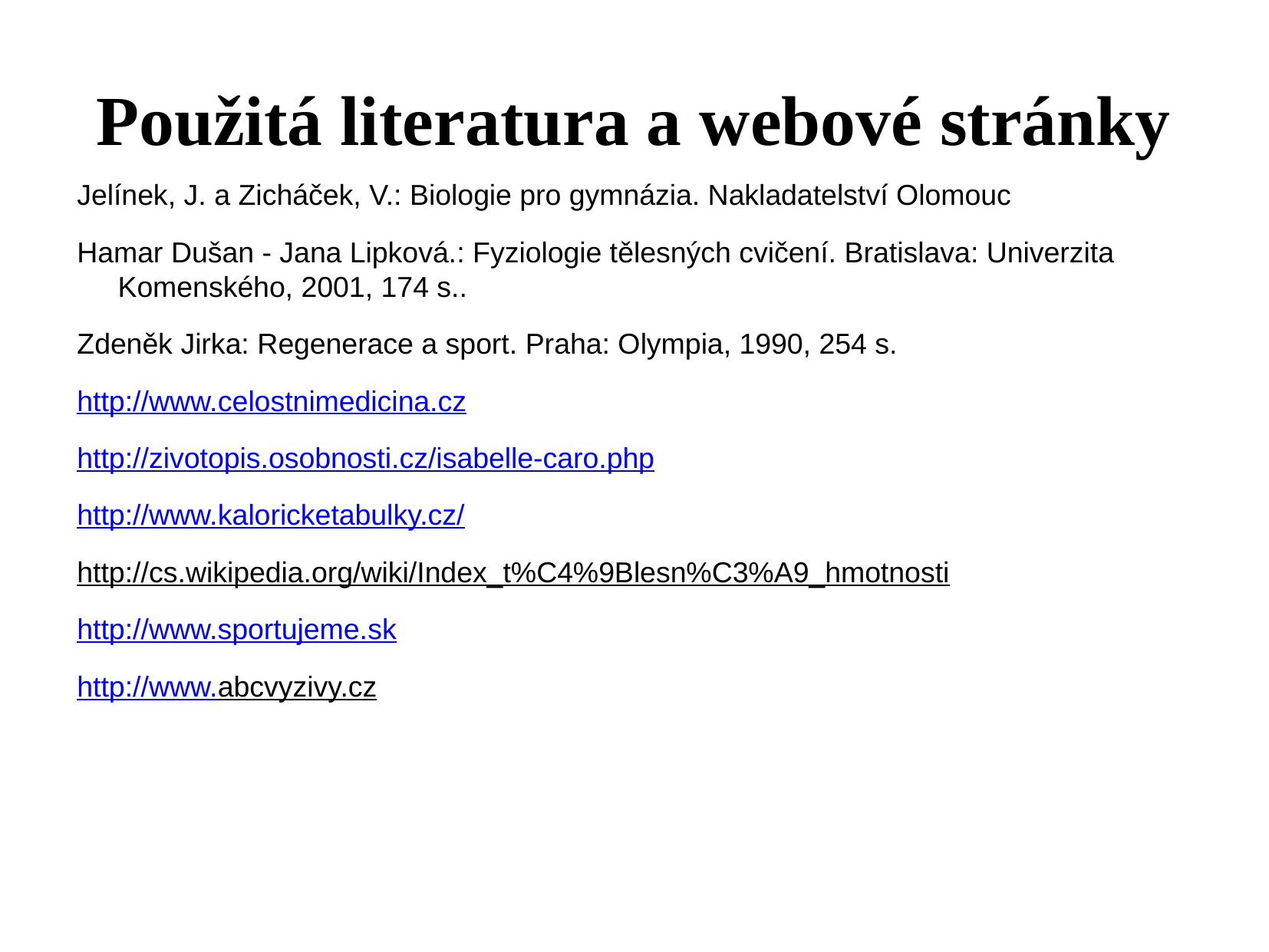

# Použitá literatura a webové stránky
Jelínek, J. a Zicháček, V.: Biologie pro gymnázia. Nakladatelství Olomouc
Hamar Dušan - Jana Lipková.: Fyziologie tělesných cvičení. Bratislava: Univerzita Komenského, 2001, 174 s..
Zdeněk Jirka: Regenerace a sport. Praha: Olympia, 1990, 254 s.
http://www.celostnimedicina.cz
http://zivotopis.osobnosti.cz/isabelle-caro.php
http://www.kaloricketabulky.cz/
http://cs.wikipedia.org/wiki/Index_t%C4%9Blesn%C3%A9_hmotnosti
http://www.sportujeme.sk
http://www.abcvyzivy.cz